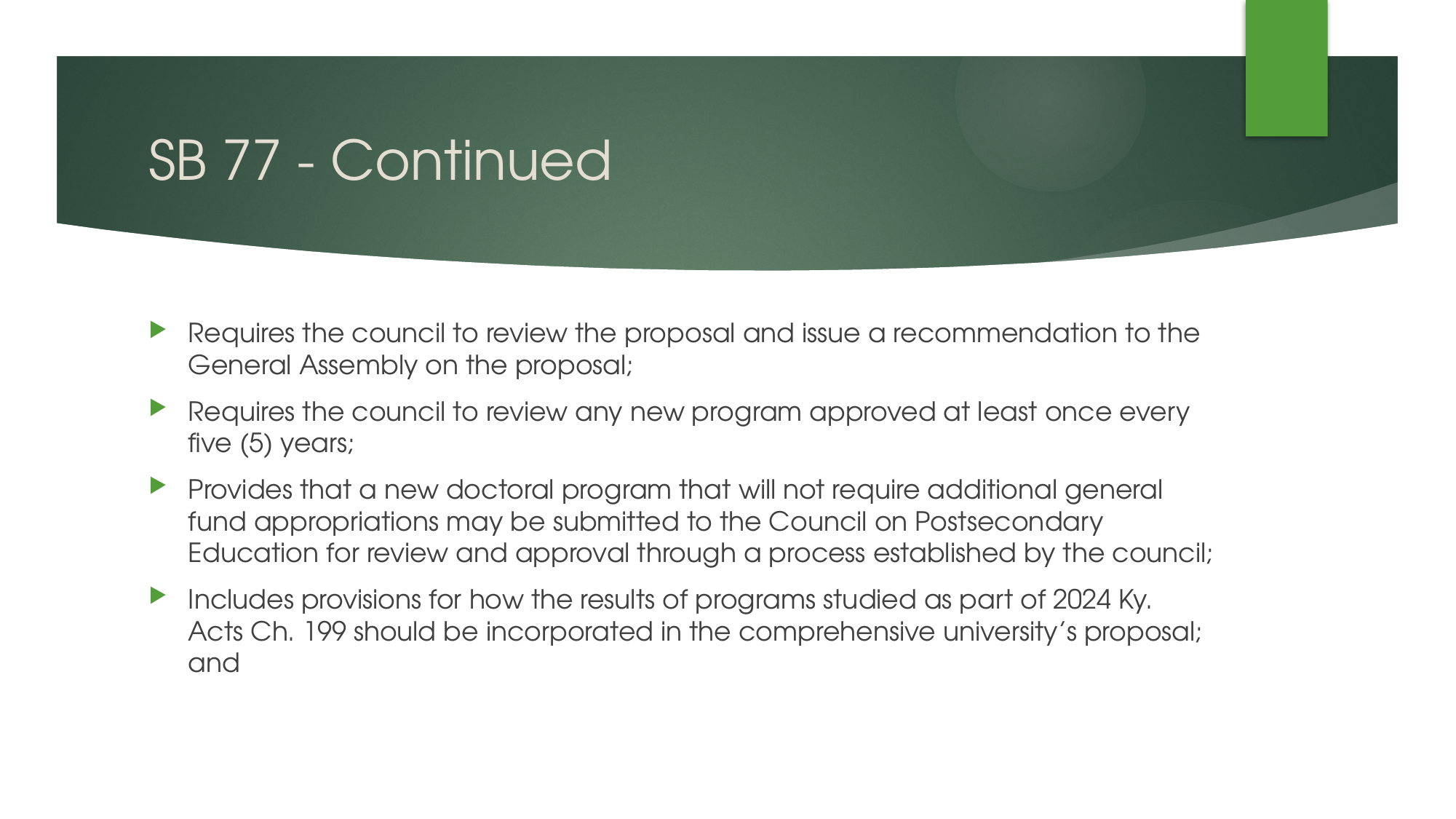

# SB 77 - Continued
Requires the council to review the proposal and issue a recommendation to the General Assembly on the proposal;
Requires the council to review any new program approved at least once every five (5) years;
Provides that a new doctoral program that will not require additional general fund appropriations may be submitted to the Council on Postsecondary Education for review and approval through a process established by the council;
Includes provisions for how the results of programs studied as part of 2024 Ky. Acts Ch. 199 should be incorporated in the comprehensive university’s proposal; and